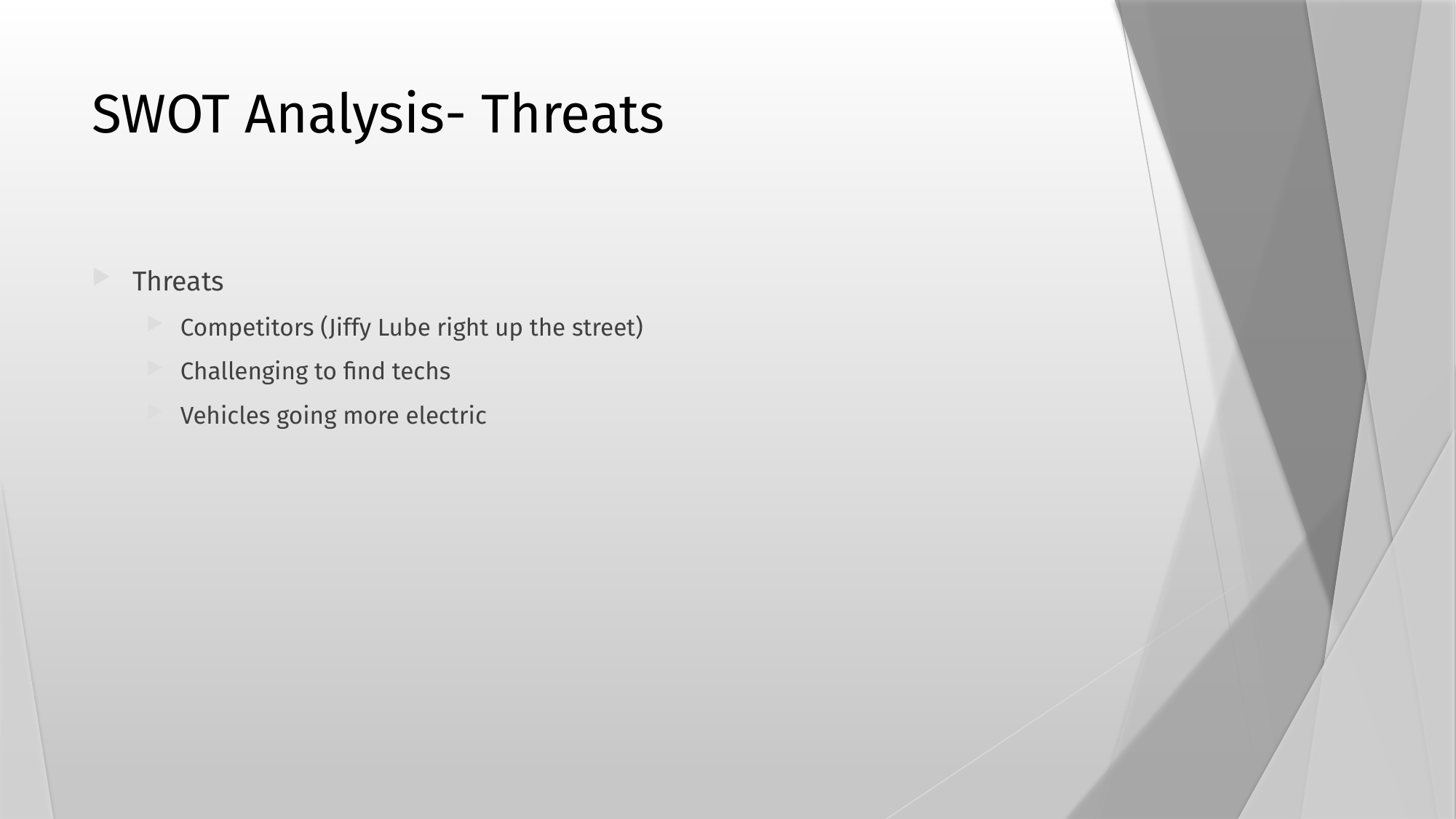

# SWOT Analysis- Threats
Threats
Competitors (Jiffy Lube right up the street)
Challenging to find techs
Vehicles going more electric